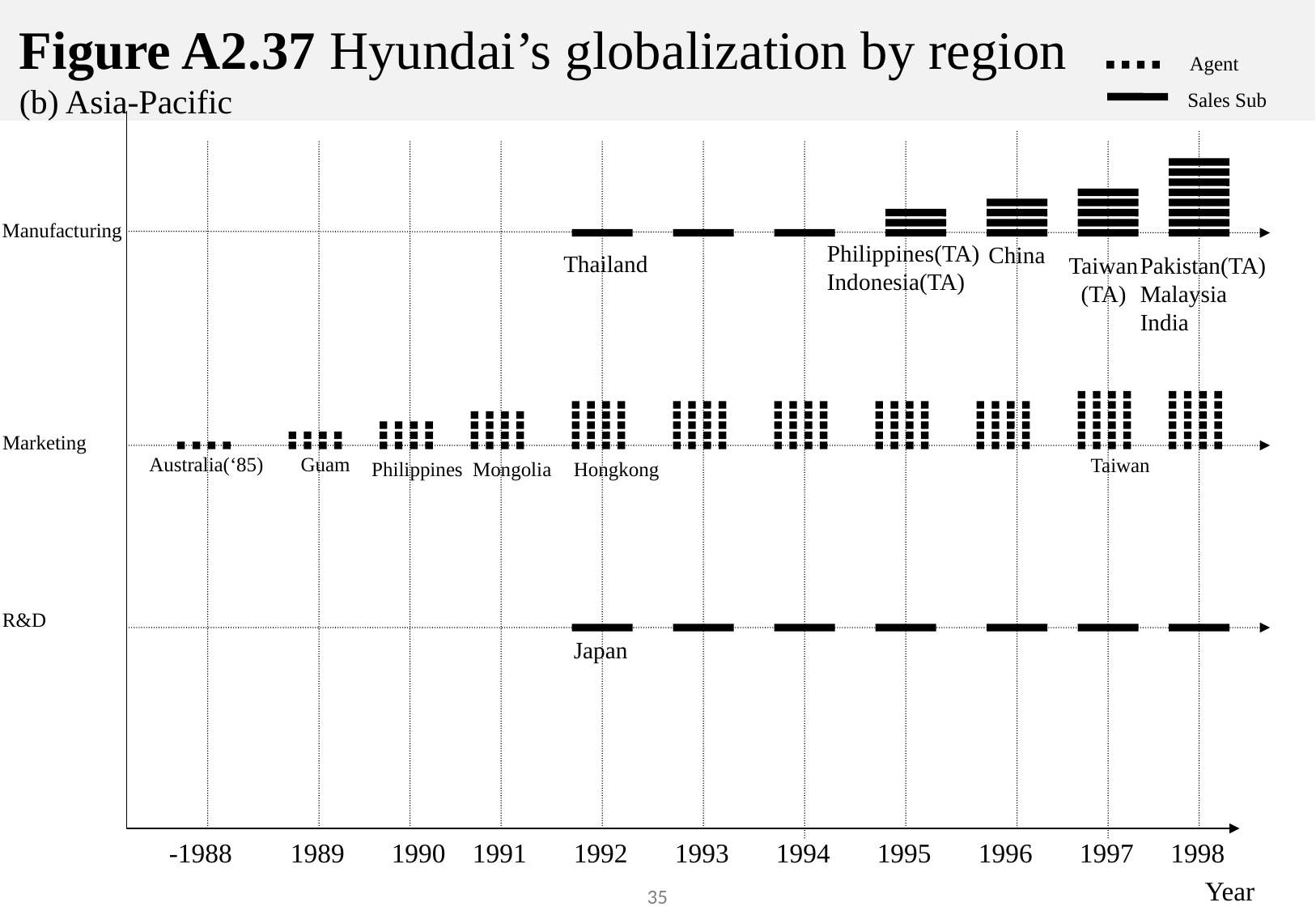

# Figure A2.37 Hyundai’s globalization by region (b) Asia-Pacific
Agent

Sales Sub

Manufacturing

Philippines(TA)
Indonesia(TA)

China
Thailand
Taiwan
(TA)
Pakistan(TA)
Malaysia
India

Marketing

Australia(‘85)

Guam

Taiwan
Philippines
Mongolia
Hongkong
R&D

Japan
-1988
1989
1990
1991
1992
1993
1994
1995
1996
1997
1998
Year